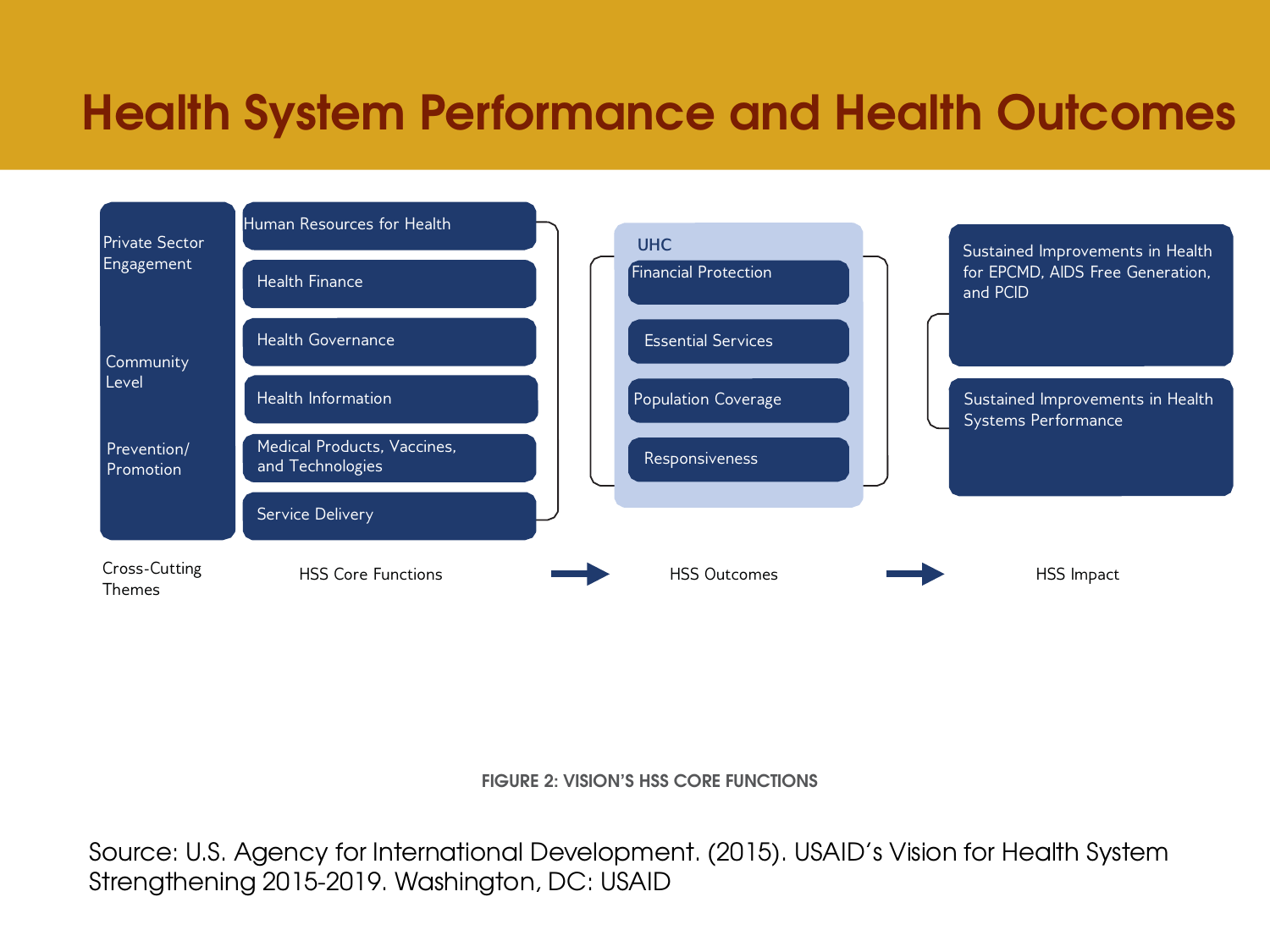

# Health System Performance and Health Outcomes

Human Resources for Health

Private Sector Engagement
UHC

Financial Protection
Sustained Improvements in Health for EPCMD, AIDS Free Generation, and PCID

Health Finance

Health Governance
Essential Services
Community Level

Health Information
Population Coverage
Sustained Improvements in Health Systems Performance

Prevention/ Promotion

Medical Products, Vaccines,

and Technologies
Responsiveness

Service Delivery
Cross-Cutting Themes

HSS Core Functions
HSS Outcomes
HSS Impact

FIGURE 2: VISION’S HSS CORE FUNCTIONS
Source: U.S. Agency for International Development. (2015). USAID’s Vision for Health System Strengthening 2015-2019. Washington, DC: USAID